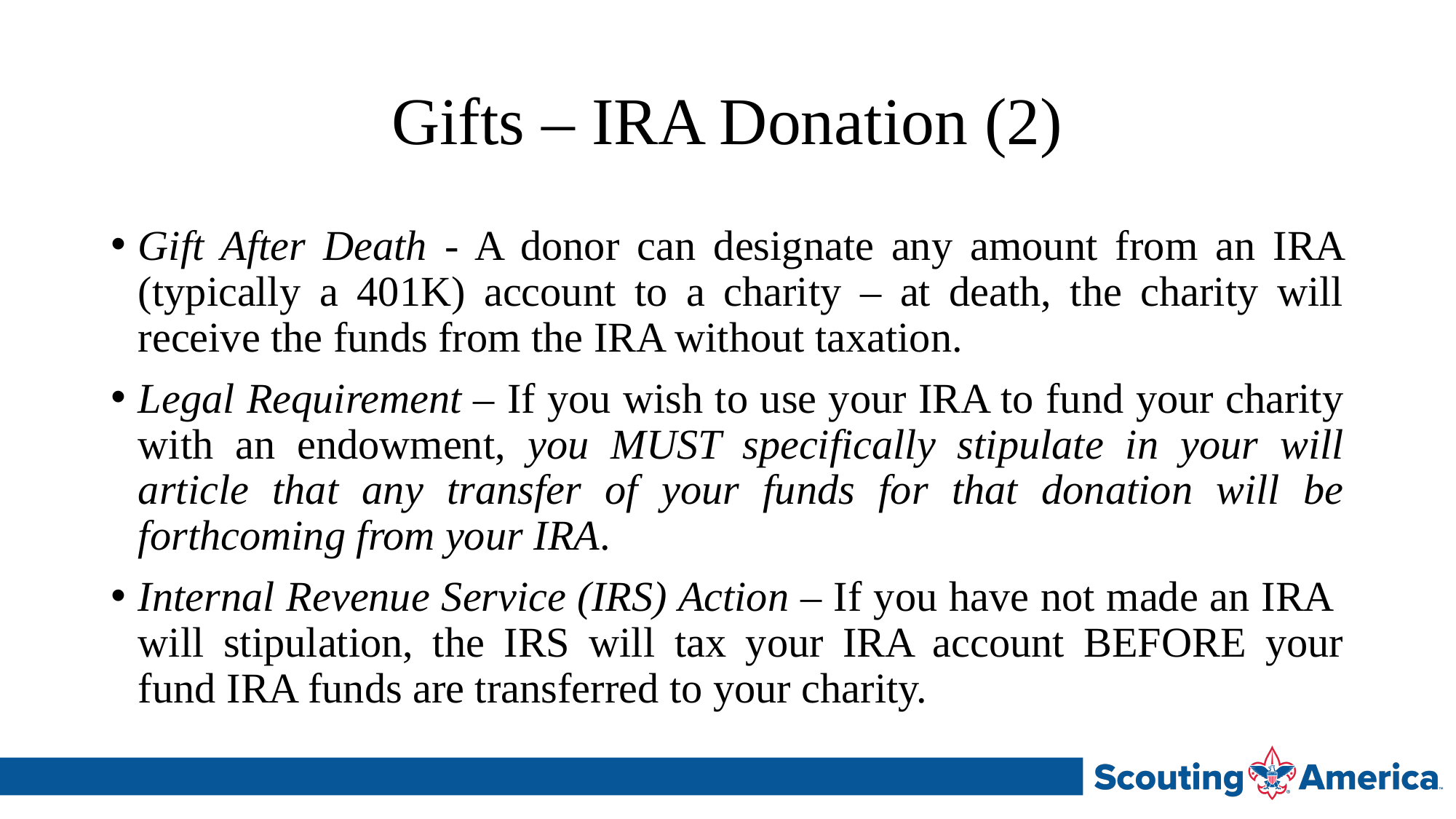

# Gifts – IRA Donation (2)
Gift After Death - A donor can designate any amount from an IRA (typically a 401K) account to a charity – at death, the charity will receive the funds from the IRA without taxation.
Legal Requirement – If you wish to use your IRA to fund your charity with an endowment, you MUST specifically stipulate in your will article that any transfer of your funds for that donation will be forthcoming from your IRA.
Internal Revenue Service (IRS) Action – If you have not made an IRA  will stipulation, the IRS will tax your IRA account BEFORE your fund IRA funds are transferred to your charity.